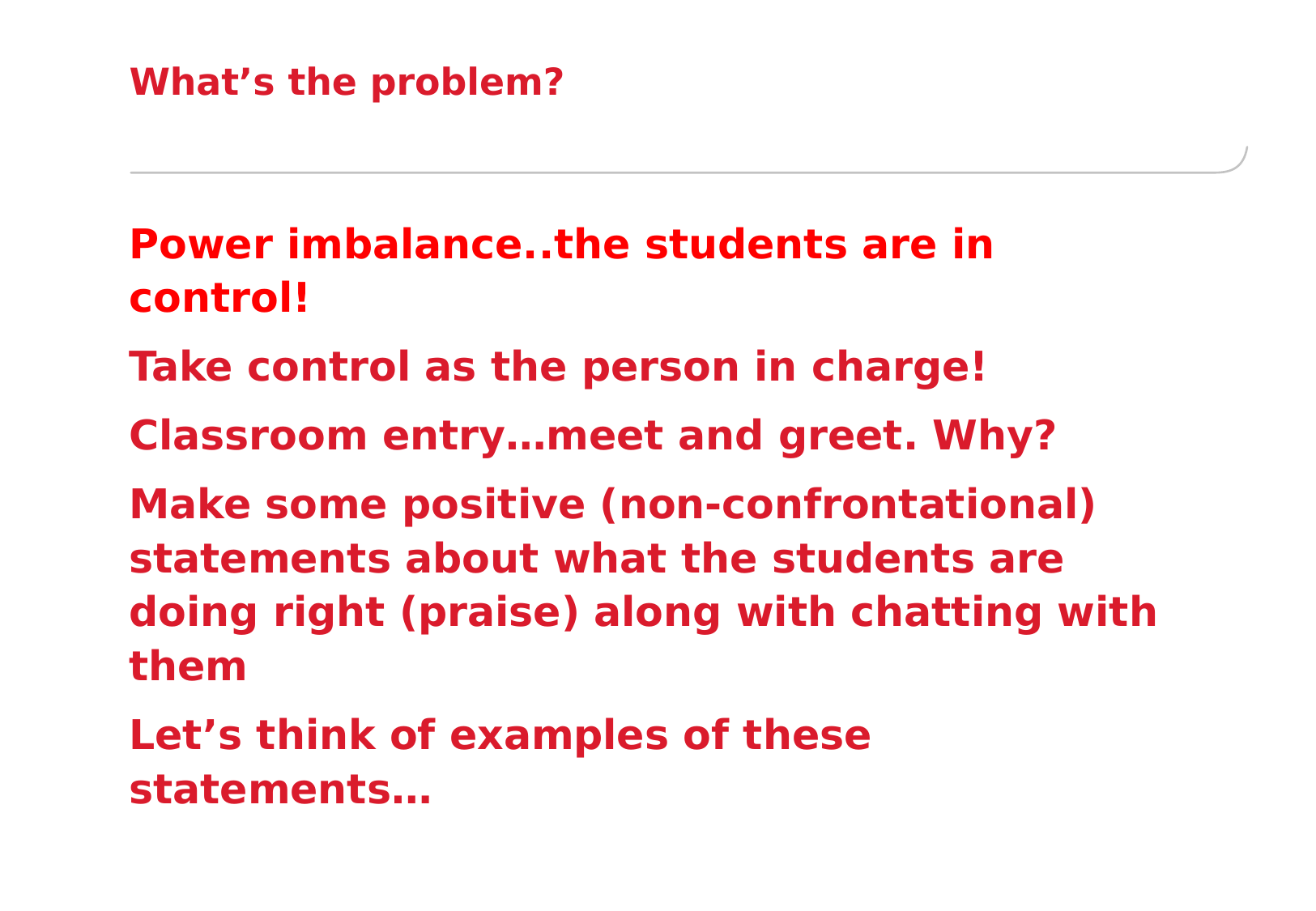

# What’s the problem?
Power imbalance..the students are in control!
Take control as the person in charge!
Classroom entry…meet and greet. Why?
Make some positive (non-confrontational) statements about what the students are doing right (praise) along with chatting with them
Let’s think of examples of these statements…